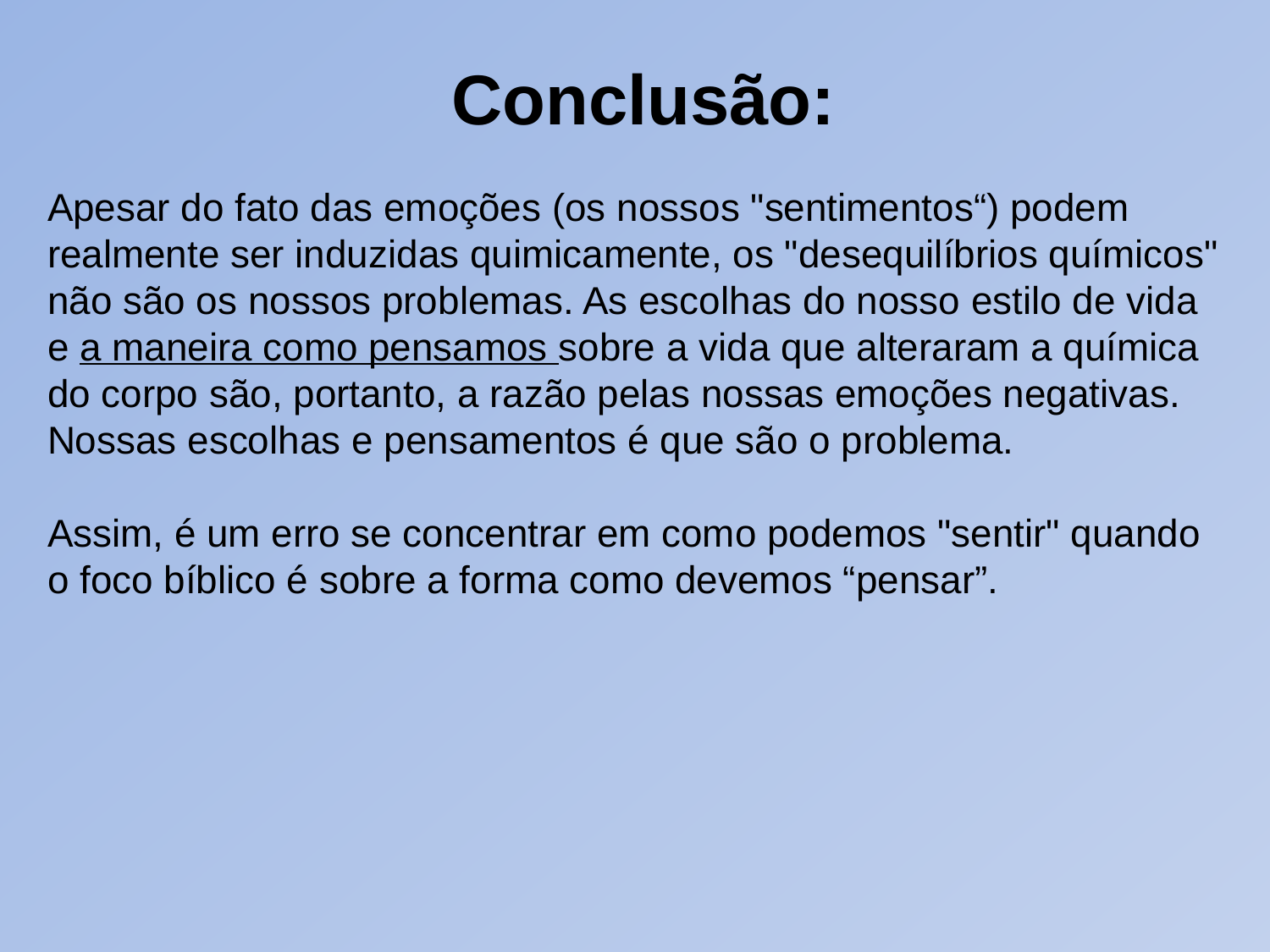

# Conclusão:
Apesar do fato das emoções (os nossos "sentimentos“) podem realmente ser induzidas quimicamente, os "desequilíbrios químicos" não são os nossos problemas. As escolhas do nosso estilo de vida e a maneira como pensamos sobre a vida que alteraram a química do corpo são, portanto, a razão pelas nossas emoções negativas. Nossas escolhas e pensamentos é que são o problema.
Assim, é um erro se concentrar em como podemos "sentir" quando o foco bíblico é sobre a forma como devemos “pensar”.